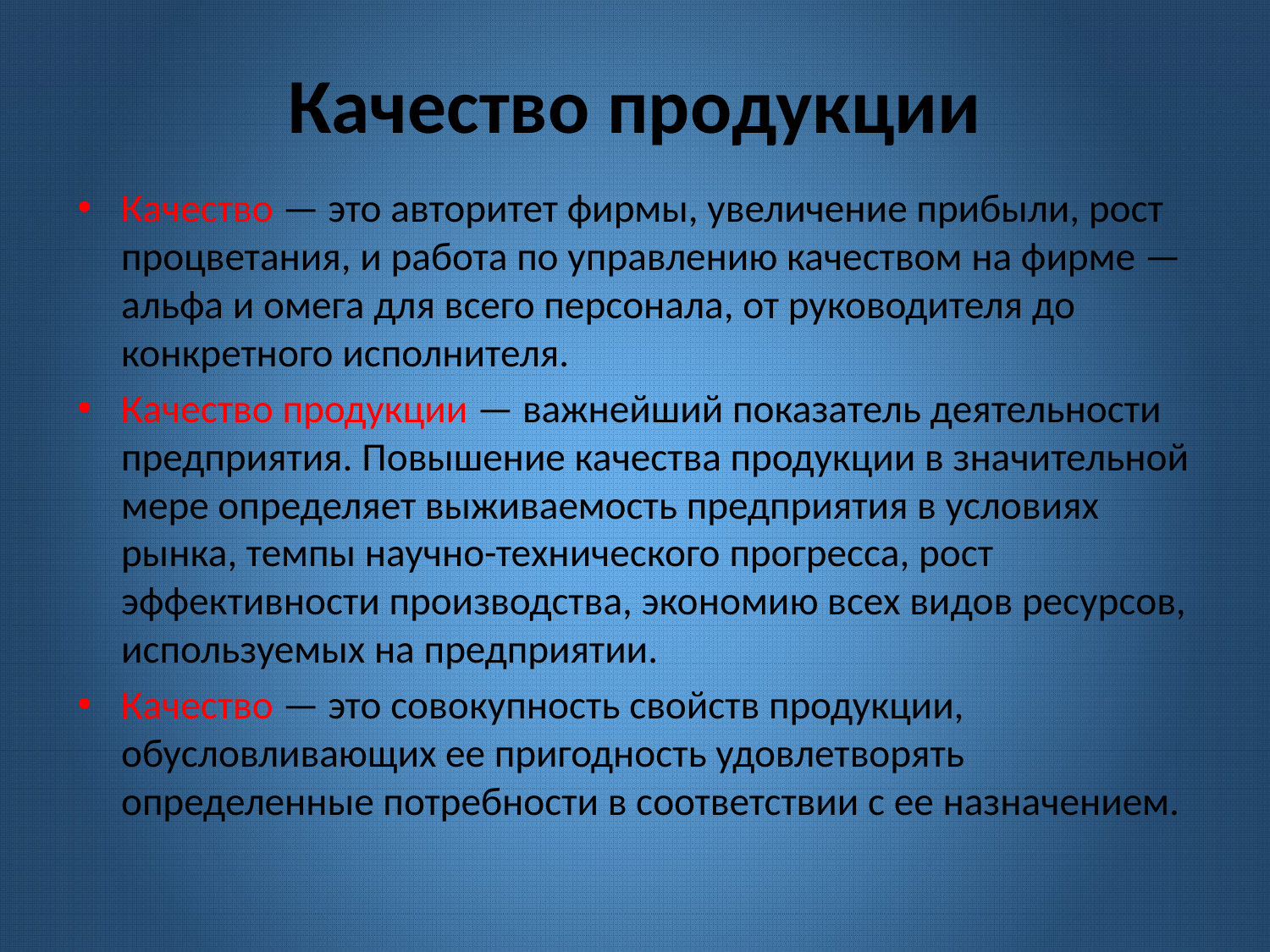

# Качество продукции
Качество — это авторитет фирмы, увеличение прибыли, рост процветания, и работа по управлению качеством на фирме — альфа и омега для всего персонала, от руководителя до конкретного исполнителя.
Качество продукции — важнейший показатель деятельности предприятия. Повышение качества продукции в значительной мере определяет выживаемость предприятия в условиях рынка, темпы научно-технического прогресса, рост эффективности производства, экономию всех видов ресурсов, используемых на предприятии.
Качество — это совокупность свойств продукции, обусловливающих ее пригодность удовлетворять определенные потребности в соответствии с ее назначением.